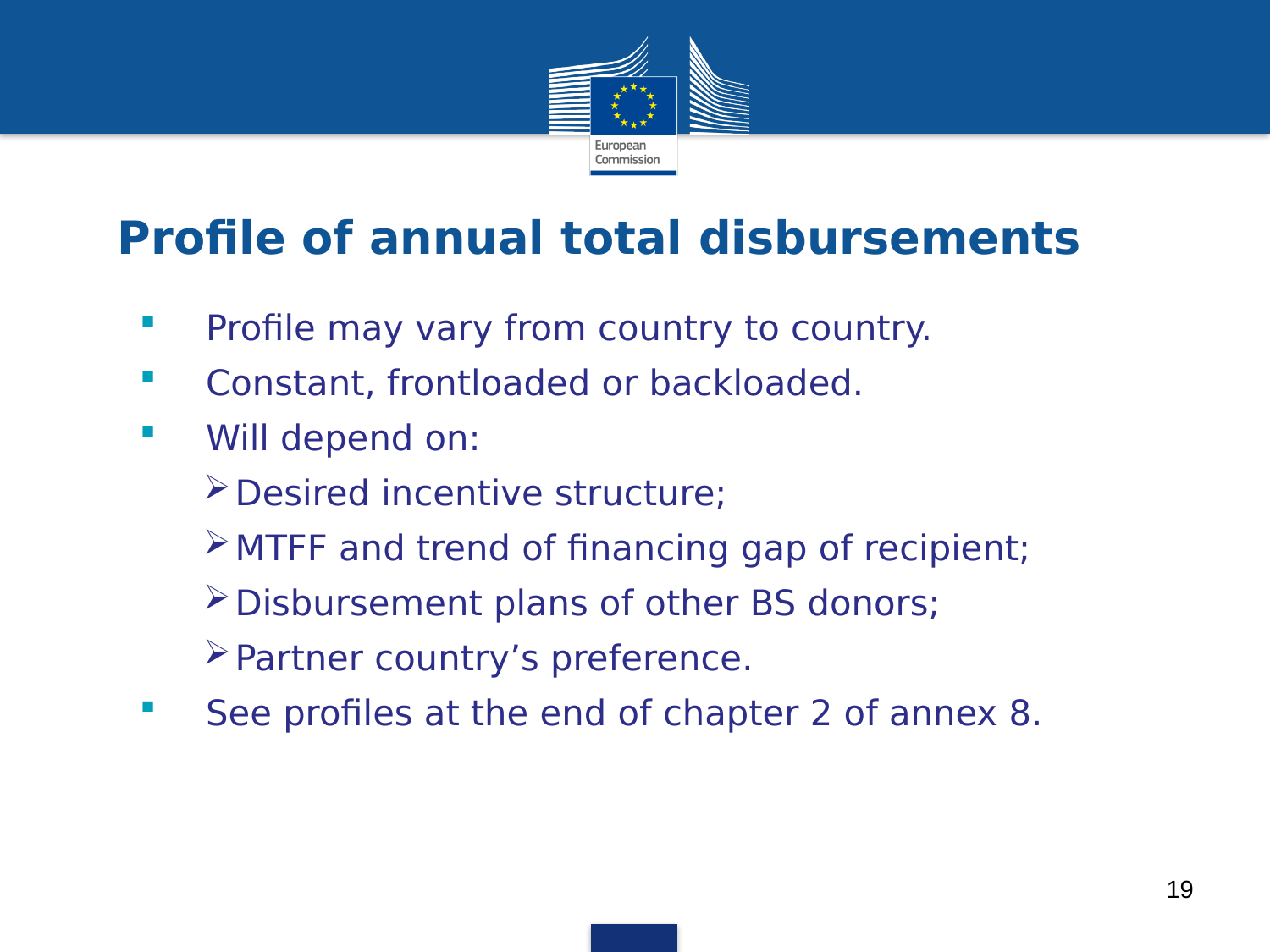

# Profile of annual total disbursements
Profile may vary from country to country.
Constant, frontloaded or backloaded.
Will depend on:
Desired incentive structure;
MTFF and trend of financing gap of recipient;
Disbursement plans of other BS donors;
Partner country’s preference.
See profiles at the end of chapter 2 of annex 8.

19